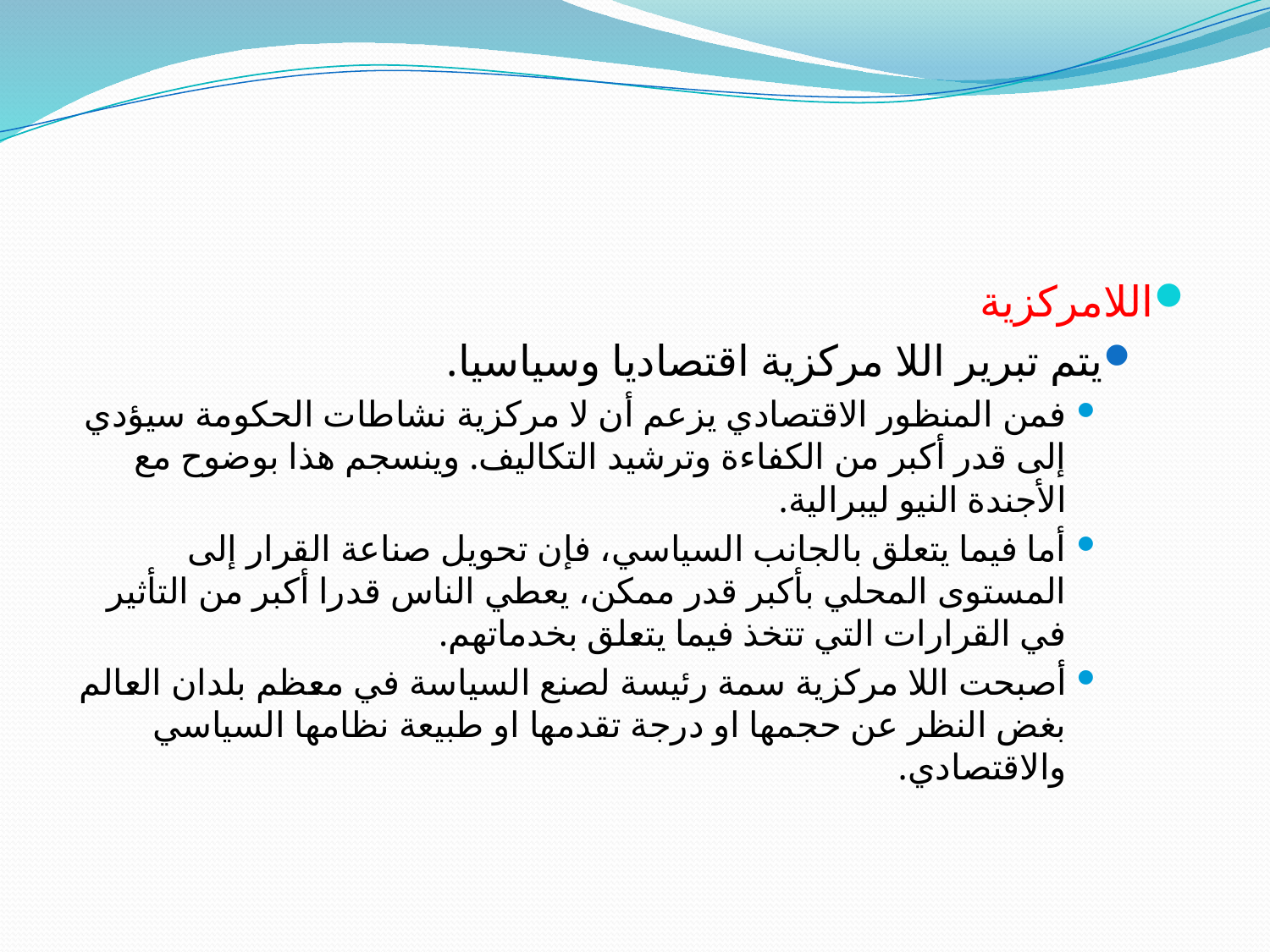

اللامركزية
يتم تبرير اللا مركزية اقتصاديا وسياسيا.
فمن المنظور الاقتصادي يزعم أن لا مركزية نشاطات الحكومة سيؤدي إلى قدر أكبر من الكفاءة وترشيد التكاليف. وينسجم هذا بوضوح مع الأجندة النيو ليبرالية.
أما فيما يتعلق بالجانب السياسي، فإن تحويل صناعة القرار إلى المستوى المحلي بأكبر قدر ممكن، يعطي الناس قدرا أكبر من التأثير في القرارات التي تتخذ فيما يتعلق بخدماتهم.
أصبحت اللا مركزية سمة رئيسة لصنع السياسة في معظم بلدان العالم بغض النظر عن حجمها او درجة تقدمها او طبيعة نظامها السياسي والاقتصادي.